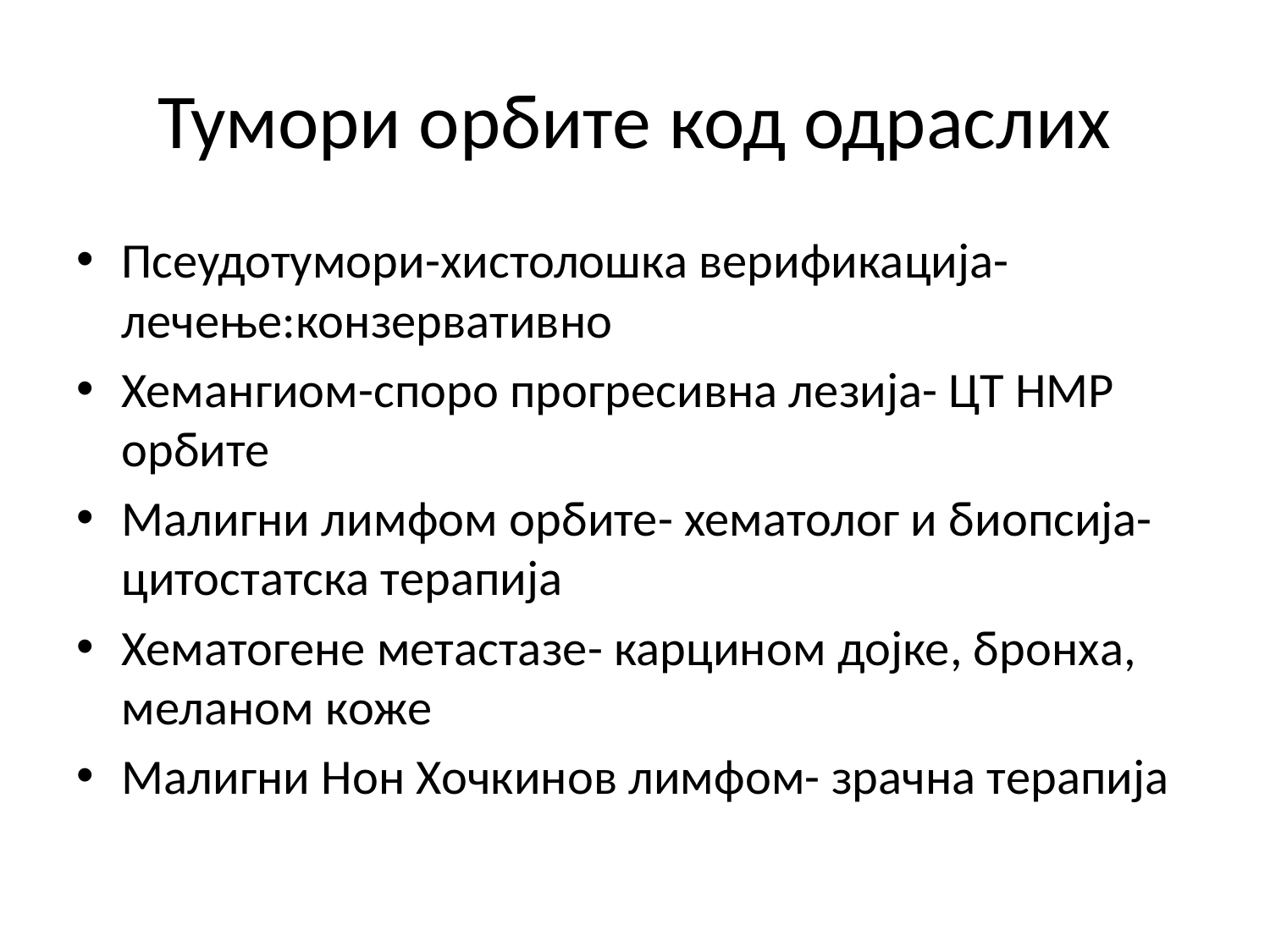

# Тумори орбите код одраслих
Псеудотумори-хистолошка верификација- лечење:конзервативно
Хемангиом-споро прогресивна лезија- ЦТ НМР орбите
Малигни лимфом орбите- хематолог и биопсија- цитостатска терапија
Хематогене метастазе- карцином дојке, бронха, меланом коже
Малигни Нон Хочкинов лимфом- зрачна терапија